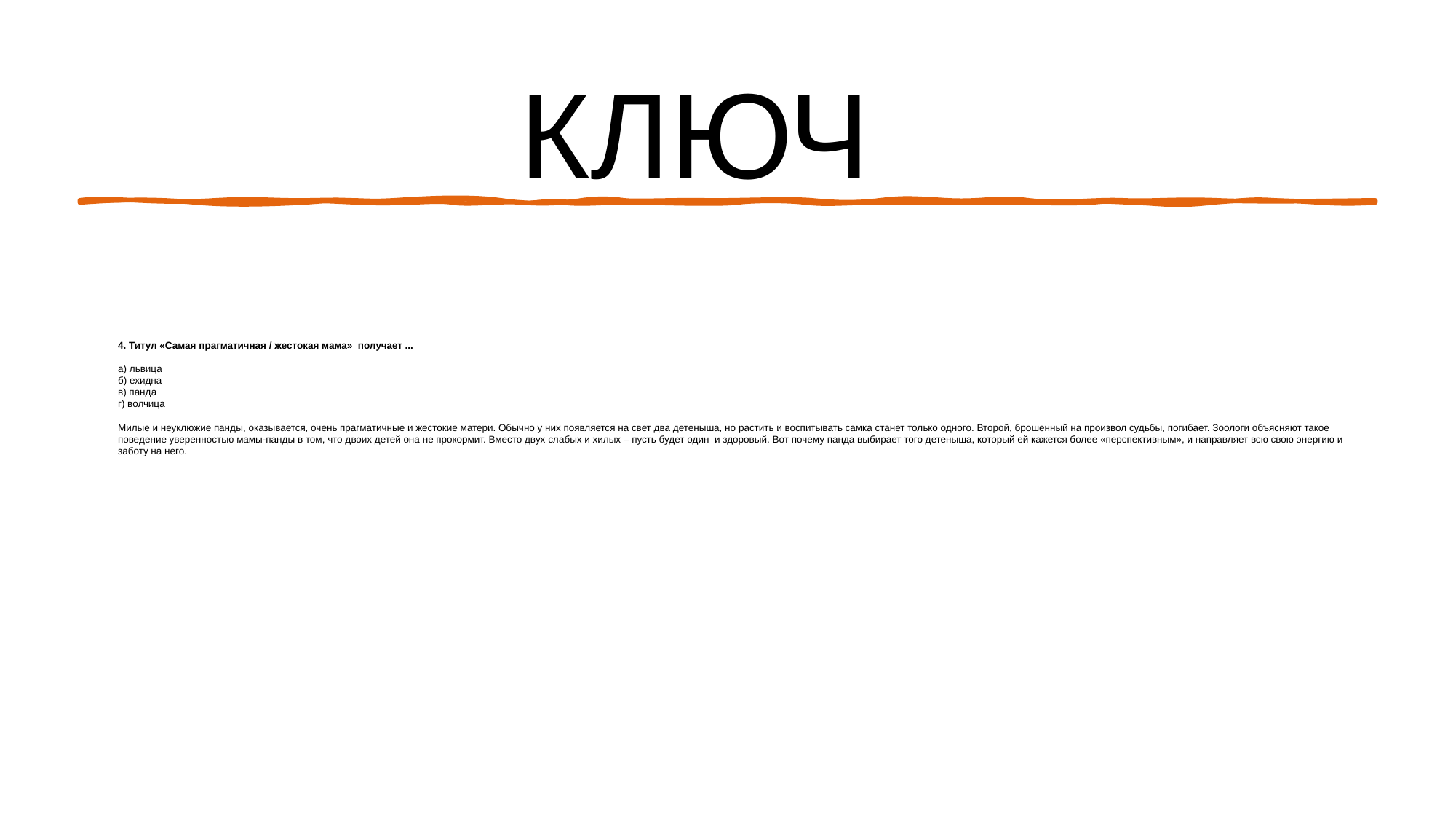

КЛЮЧ

# 4. Титул «Самая прагматичная / жестокая мама»  получает ...   а) львица б) ехидна в) панда г) волчица   Милые и неуклюжие панды, оказывается, очень прагматичные и жестокие матери. Обычно у них появляется на свет два детеныша, но растить и воспитывать самка станет только одного. Второй, брошенный на произвол судьбы, погибает. Зоологи объясняют такое поведение уверенностью мамы-панды в том, что двоих детей она не прокормит. Вместо двух слабых и хилых – пусть будет один  и здоровый. Вот почему панда выбирает того детеныша, который ей кажется более «перспективным», и направляет всю свою энергию и заботу на него.